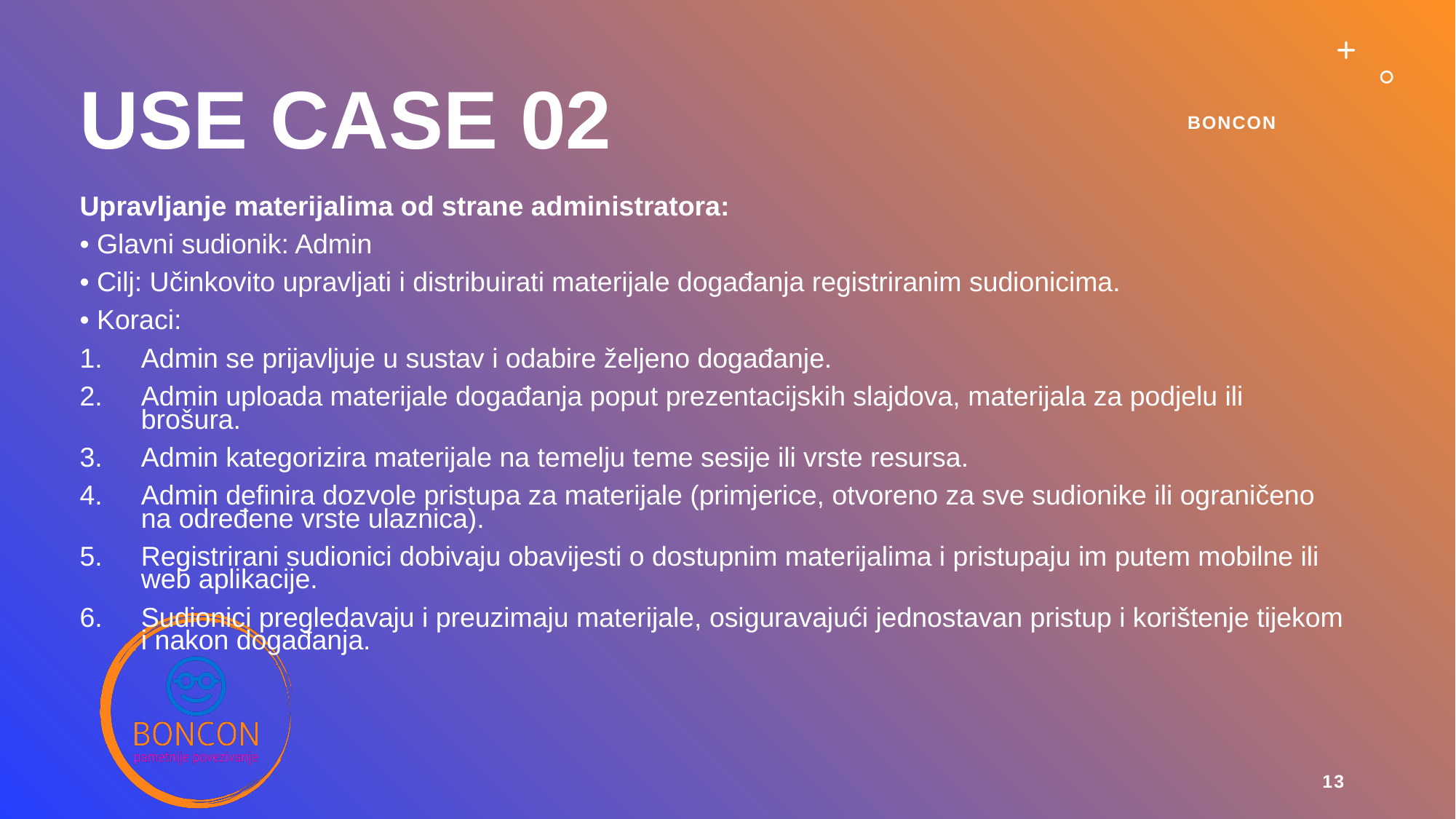

# Use case 02
boncon
Upravljanje materijalima od strane administratora:
• Glavni sudionik: Admin
• Cilj: Učinkovito upravljati i distribuirati materijale događanja registriranim sudionicima.
• Koraci:
Admin se prijavljuje u sustav i odabire željeno događanje.
Admin uploada materijale događanja poput prezentacijskih slajdova, materijala za podjelu ili brošura.
Admin kategorizira materijale na temelju teme sesije ili vrste resursa.
Admin definira dozvole pristupa za materijale (primjerice, otvoreno za sve sudionike ili ograničeno na određene vrste ulaznica).
Registrirani sudionici dobivaju obavijesti o dostupnim materijalima i pristupaju im putem mobilne ili web aplikacije.
Sudionici pregledavaju i preuzimaju materijale, osiguravajući jednostavan pristup i korištenje tijekom i nakon događanja.
13